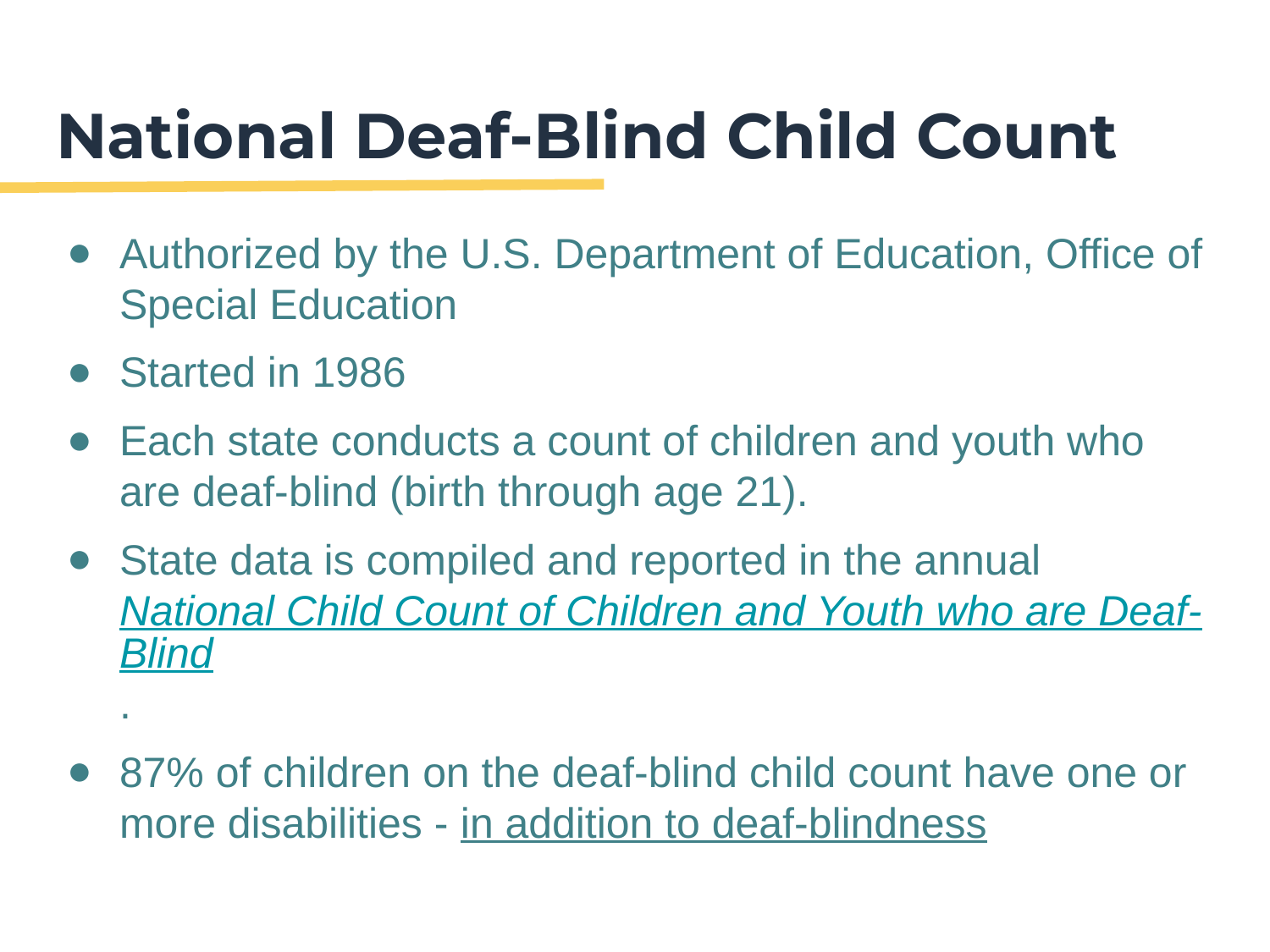

# National Deaf-Blind Child Count
Authorized by the U.S. Department of Education, Office of Special Education
Started in 1986
Each state conducts a count of children and youth who are deaf-blind (birth through age 21).
State data is compiled and reported in the annual National Child Count of Children and Youth who are Deaf-Blind.
87% of children on the deaf-blind child count have one or more disabilities - in addition to deaf-blindness